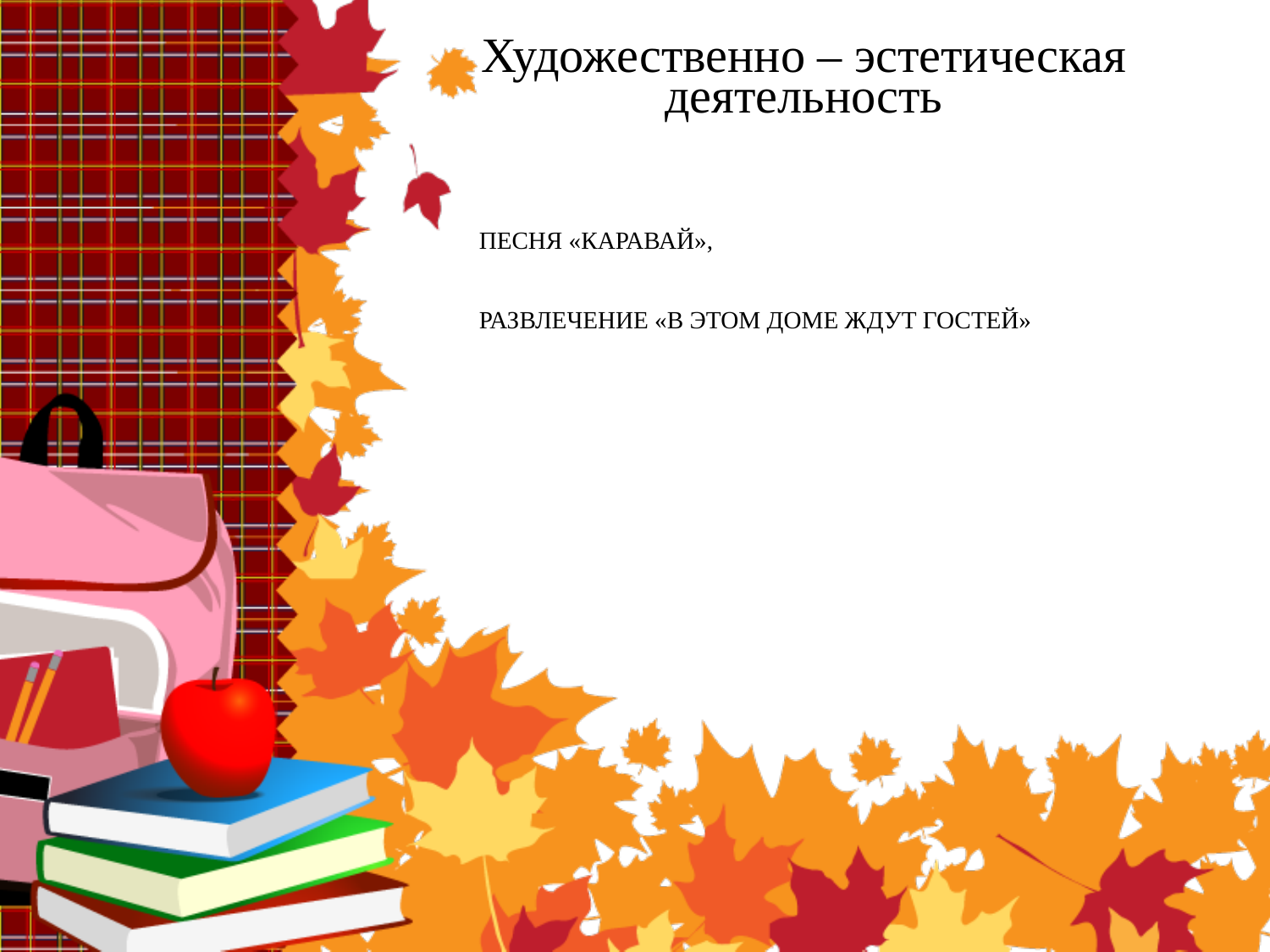

Художественно – эстетическая деятельность
# Песня «каравай», развлечение «в этом доме ждут гостей»